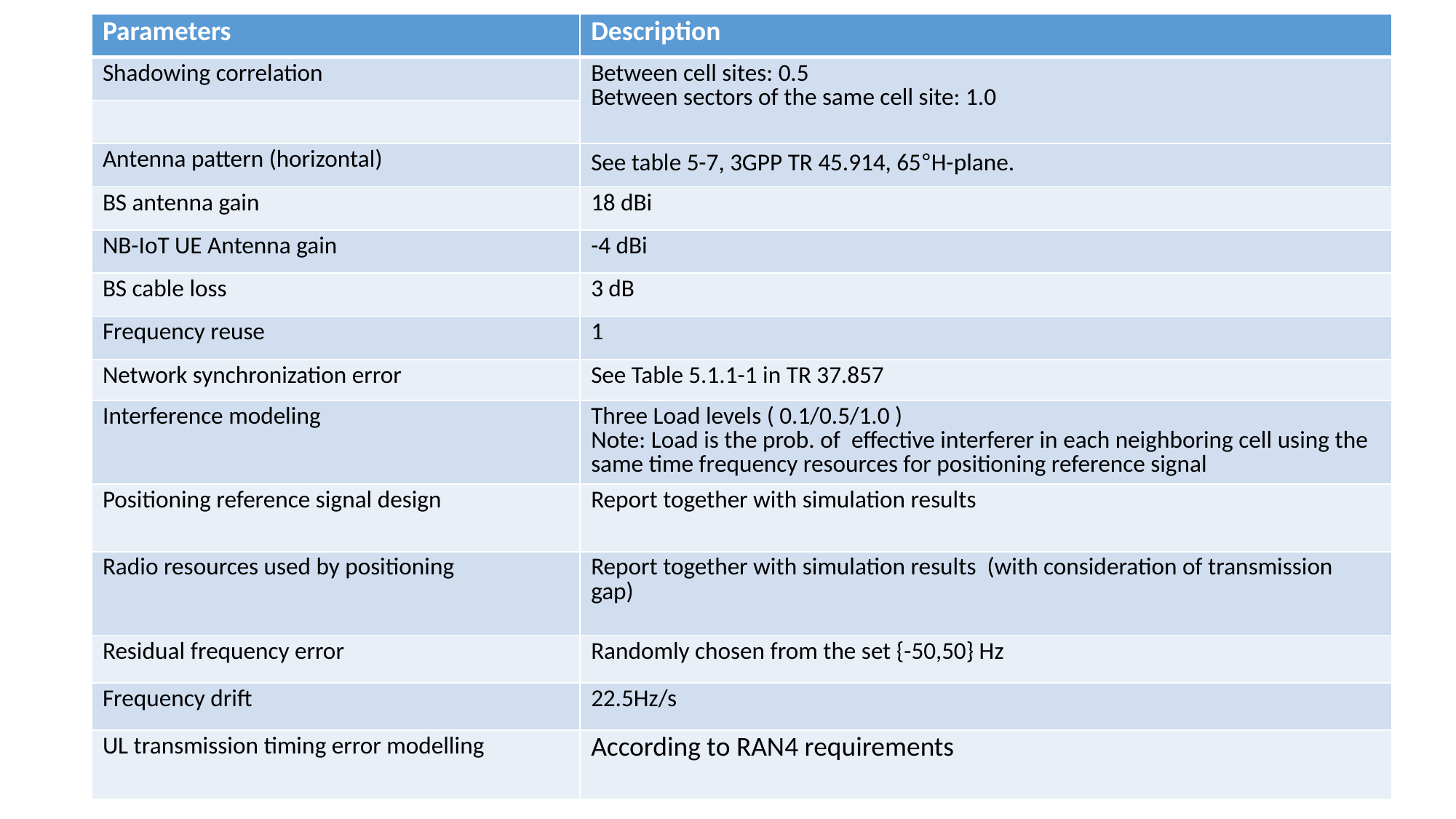

| Parameters | Description |
| --- | --- |
| Shadowing correlation | Between cell sites: 0.5 Between sectors of the same cell site: 1.0 |
|  |  |
| Antenna pattern (horizontal) | See table 5-7, 3GPP TR 45.914, 65°H-plane. |
| BS antenna gain | 18 dBi |
| NB-IoT UE Antenna gain | -4 dBi |
| BS cable loss | 3 dB |
| Frequency reuse | 1 |
| Network synchronization error | See Table 5.1.1-1 in TR 37.857 |
| Interference modeling | Three Load levels ( 0.1/0.5/1.0 ) Note: Load is the prob. of effective interferer in each neighboring cell using the same time frequency resources for positioning reference signal |
| Positioning reference signal design | Report together with simulation results |
| Radio resources used by positioning | Report together with simulation results (with consideration of transmission gap) |
| Residual frequency error | Randomly chosen from the set {-50,50} Hz |
| Frequency drift | 22.5Hz/s |
| UL transmission timing error modelling | According to RAN4 requirements |